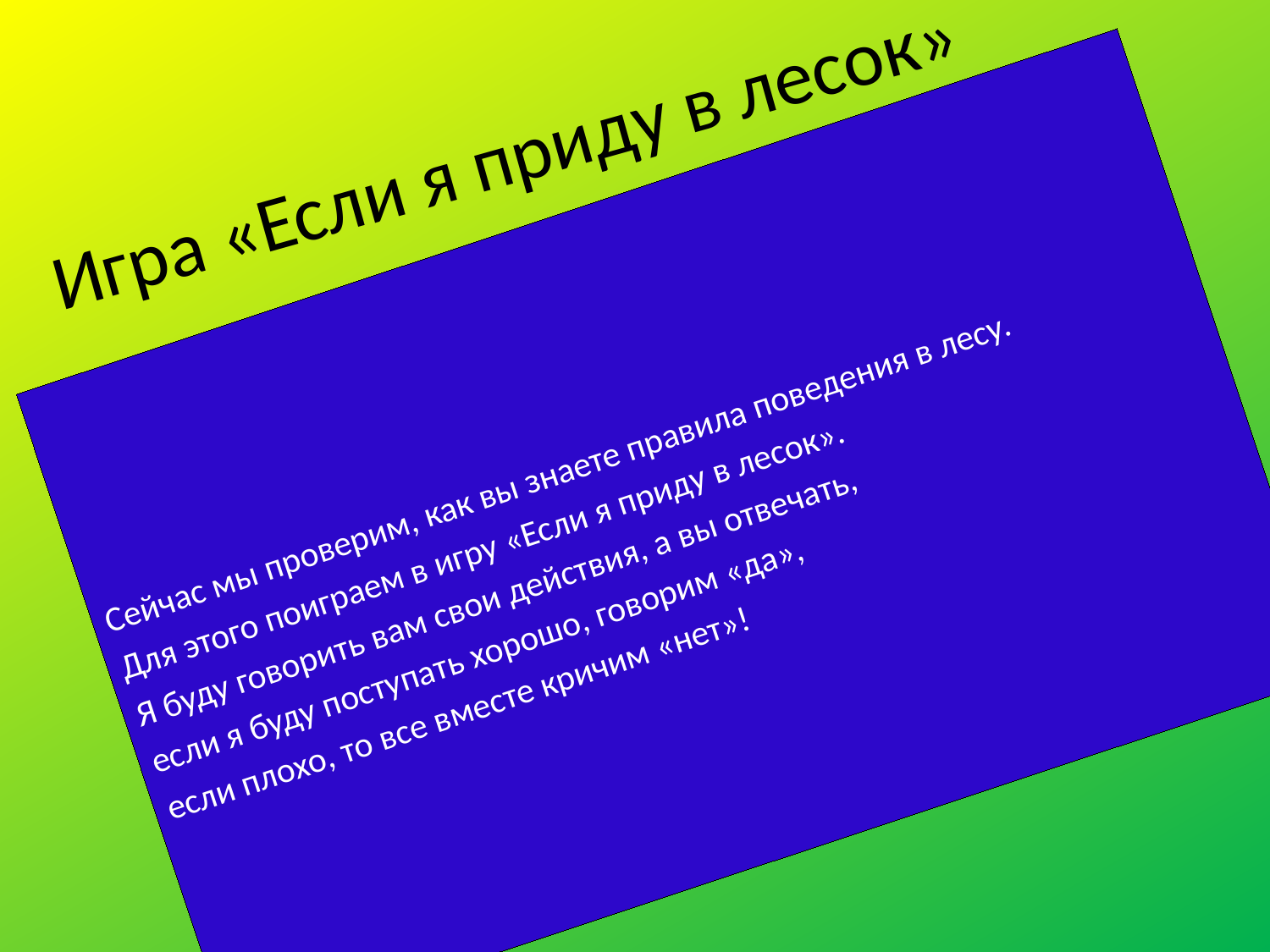

# Игра «Если я приду в лесок»
Сейчас мы проверим, как вы знаете правила поведения в лесу.
Для этого поиграем в игру «Если я приду в лесок».
Я буду говорить вам свои действия, а вы отвечать,
если я буду поступать хорошо, говорим «да»,
если плохо, то все вместе кричим «нет»!